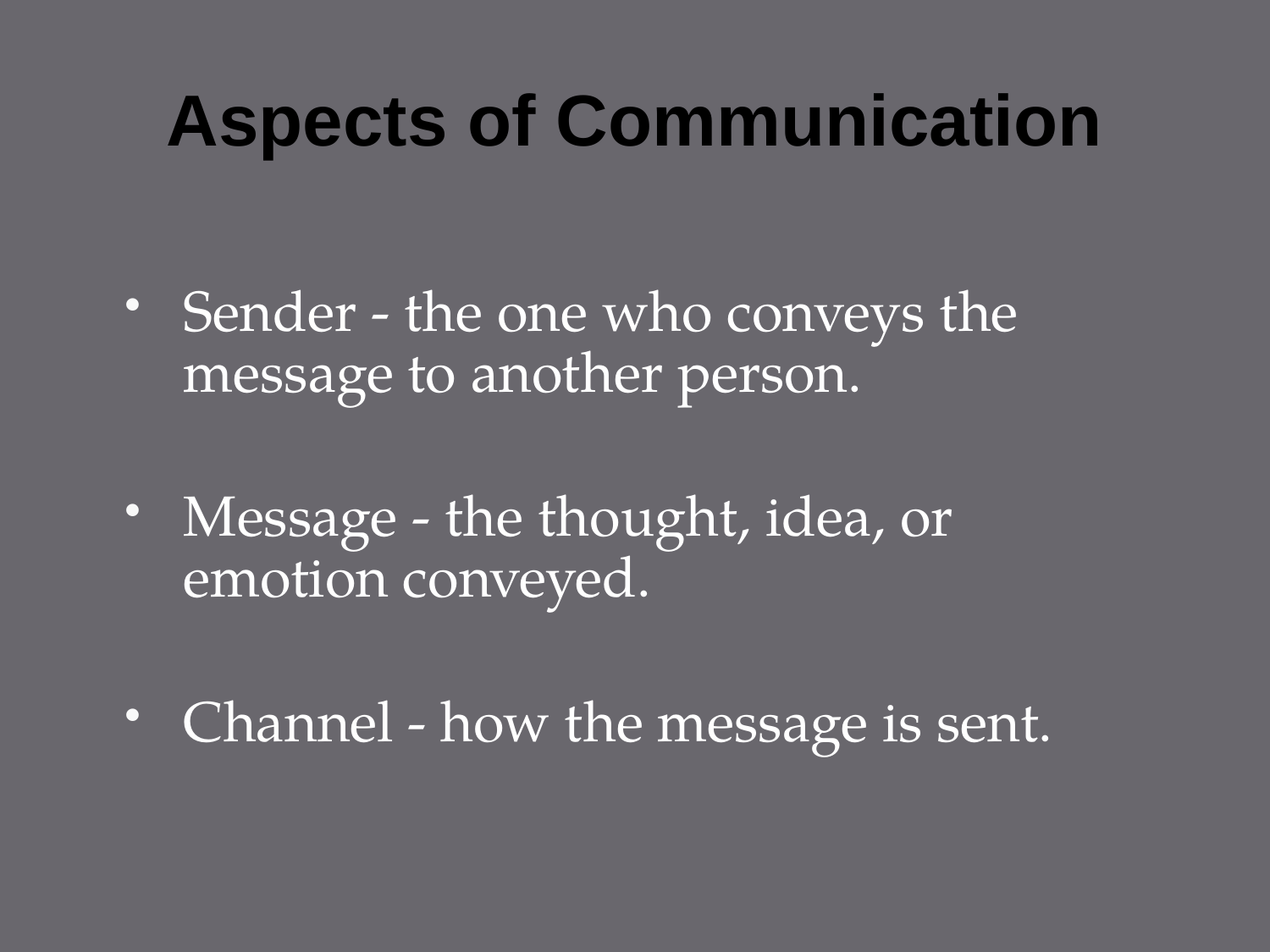

# Aspects of Communication
Sender - the one who conveys the message to another person.

Message - the thought, idea, or emotion conveyed.

Channel - how the message is sent.